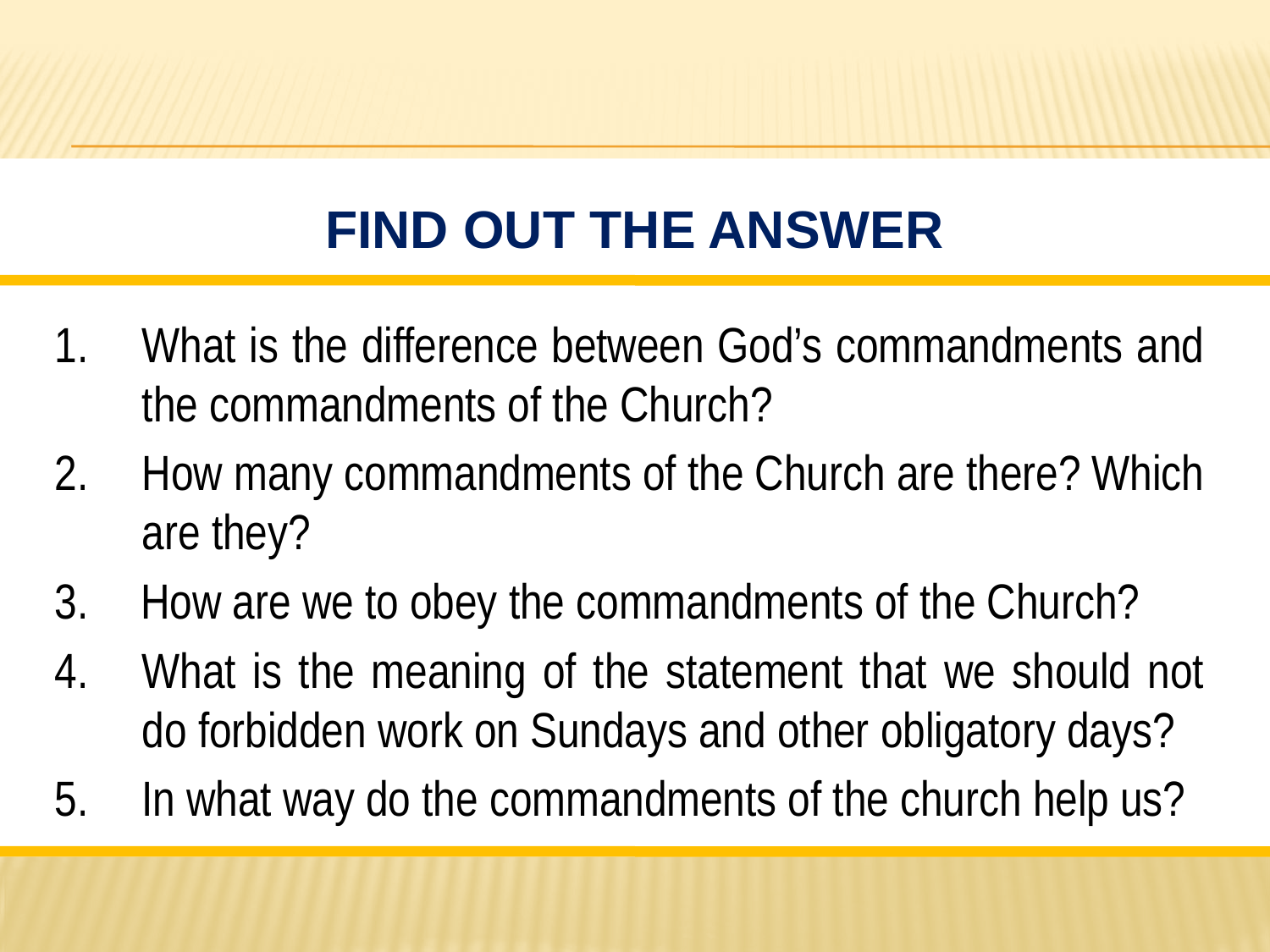

# Find out the Answer

1.	What is the difference between God’s commandments and the commandments of the Church?
2.	How many commandments of the Church are there? Which are they?
3.	  How are we to obey the commandments of the Church?
4.	What is the meaning of the statement that we should not do forbidden work on Sundays and other obligatory days?
5.	In what way do the commandments of the church help us?